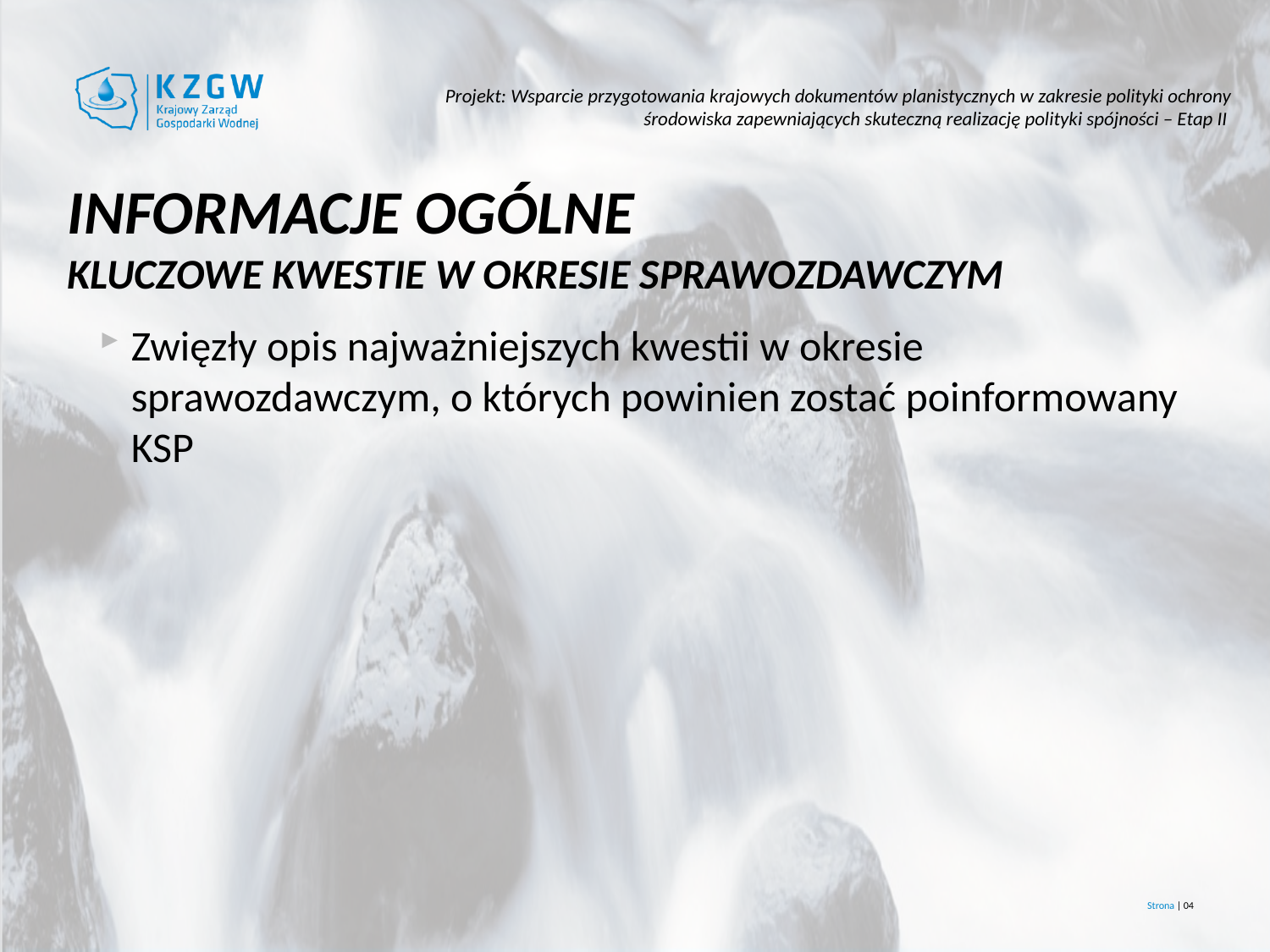

Informacje ogólne
Kluczowe kwestie w okresie sprawozdawczym
Zwięzły opis najważniejszych kwestii w okresie sprawozdawczym, o których powinien zostać poinformowany KSP
Strona | 04